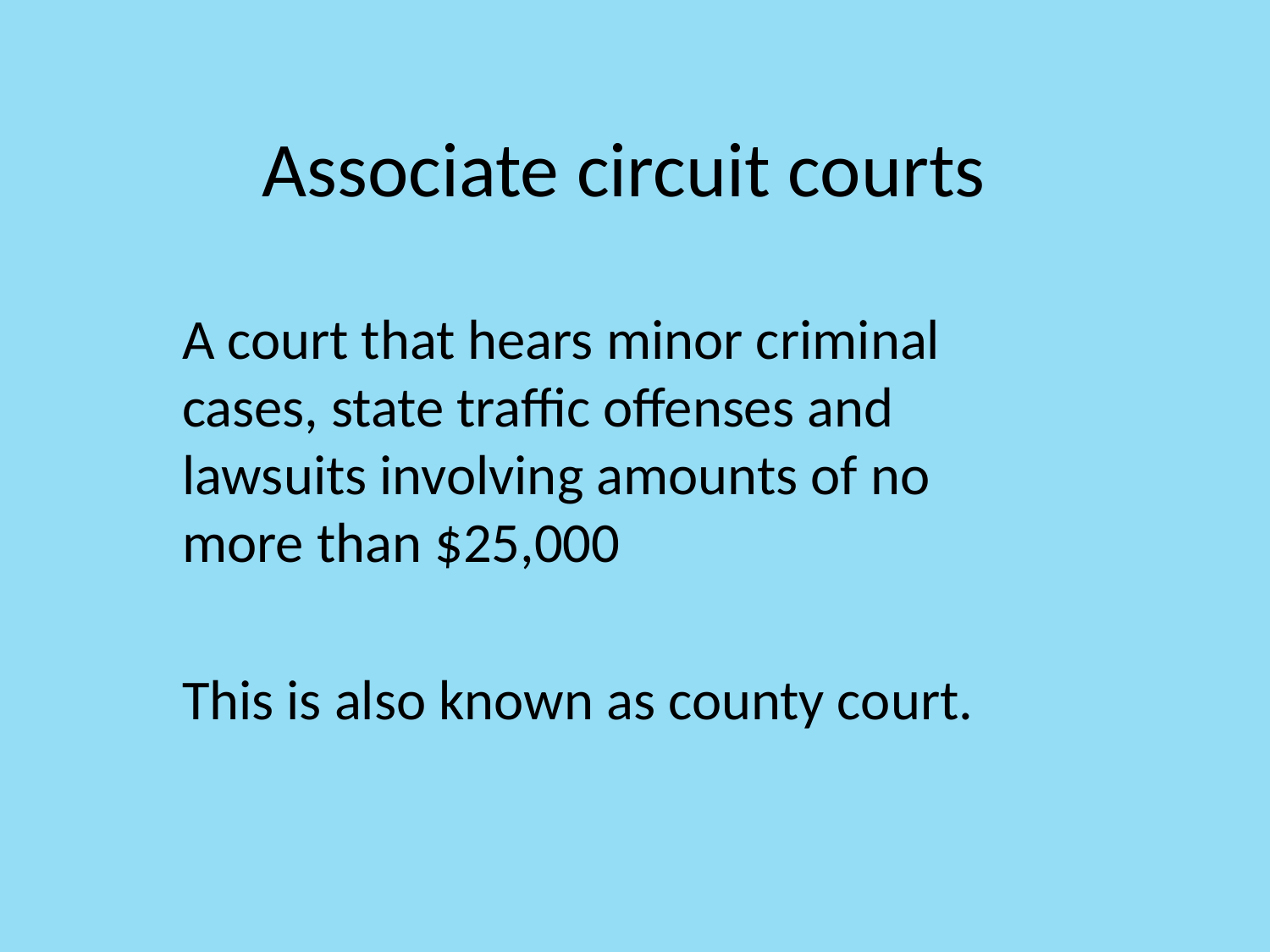

# Associate circuit courts
A court that hears minor criminal cases, state traffic offenses and lawsuits involving amounts of no more than $25,000

This is also known as county court.